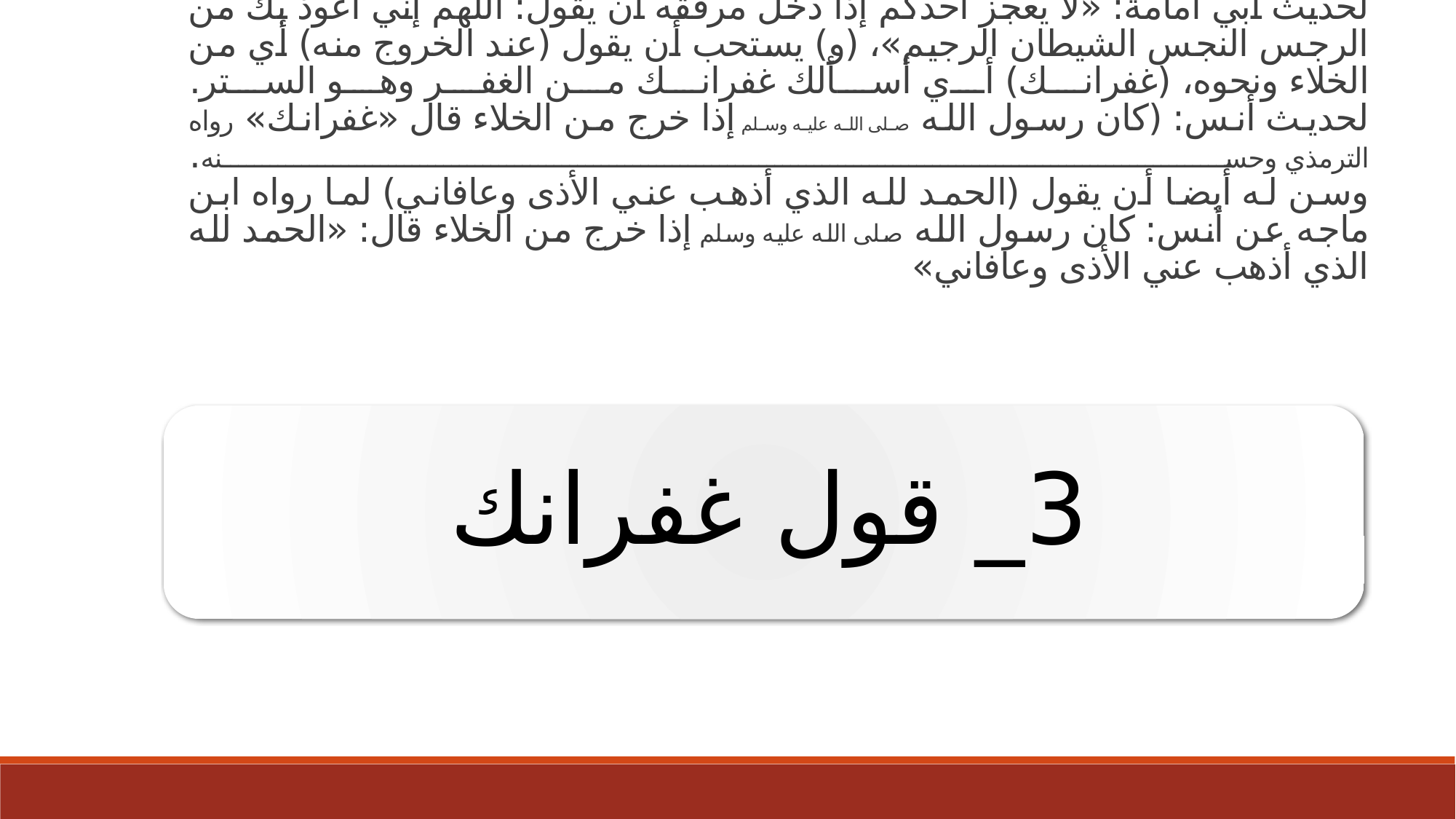

لحديث أبي أمامة: «لا يعجز أحدكم إذا دخل مرفقه أن يقول: اللهم إني أعوذ بك من الرجس النجس الشيطان الرجيم»، (و) يستحب أن يقول (عند الخروج منه) أي من الخلاء ونحوه، (غفرانك) أي أسألك غفرانك من الغفر وهو الستر.
لحديث أنس: (كان رسول الله صلى الله عليه وسلم إذا خرج من الخلاء قال «غفرانك» رواه الترمذي وحسنه.
وسن له أيضا أن يقول (الحمد لله الذي أذهب عني الأذى وعافاني) لما رواه ابن ماجه عن أنس: كان رسول الله صلى الله عليه وسلم إذا خرج من الخلاء قال: «الحمد لله الذي أذهب عني الأذى وعافاني»
3_ قول غفرانك